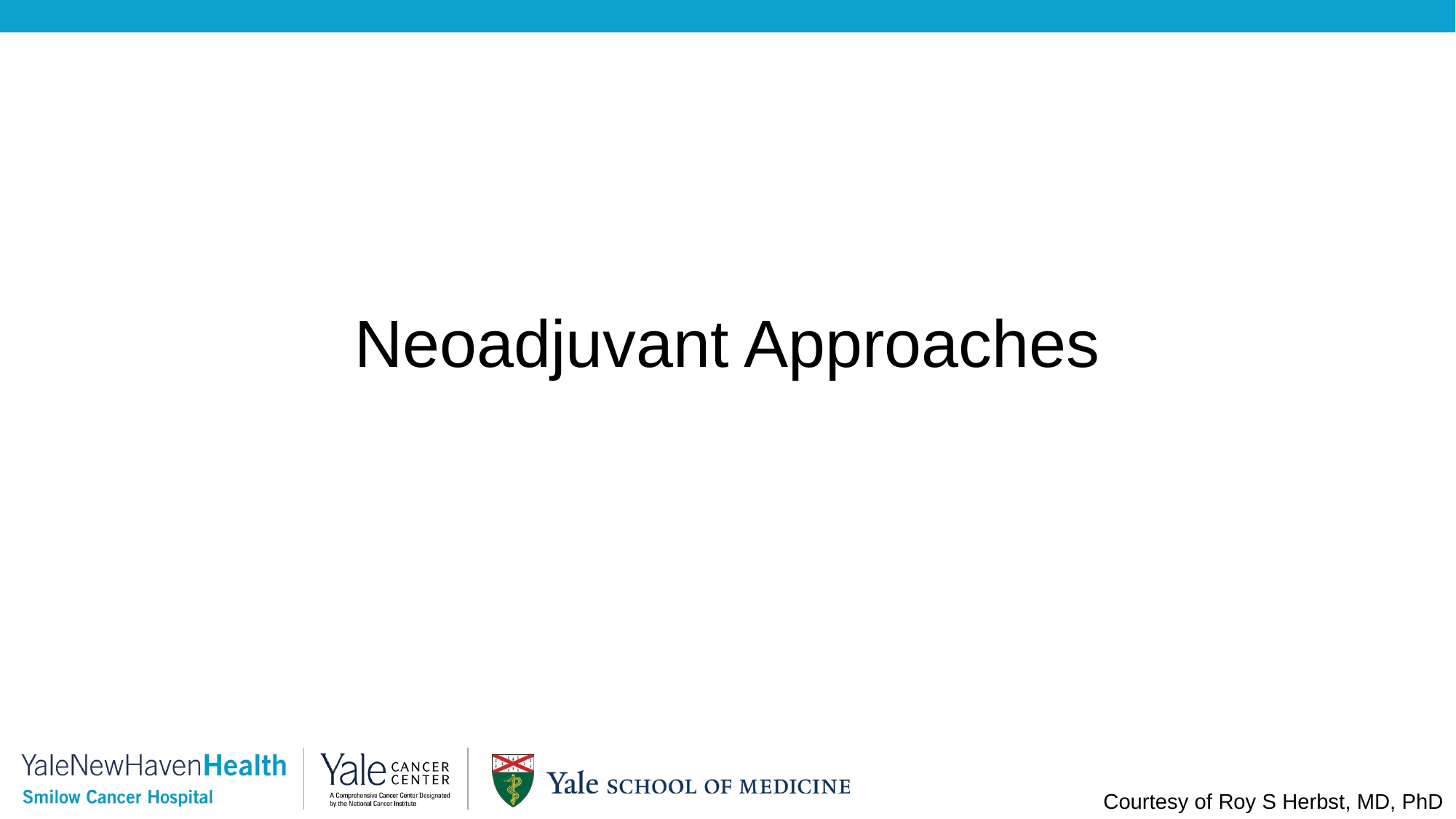

# Neoadjuvant Approaches
Courtesy of Roy S Herbst, MD, PhD